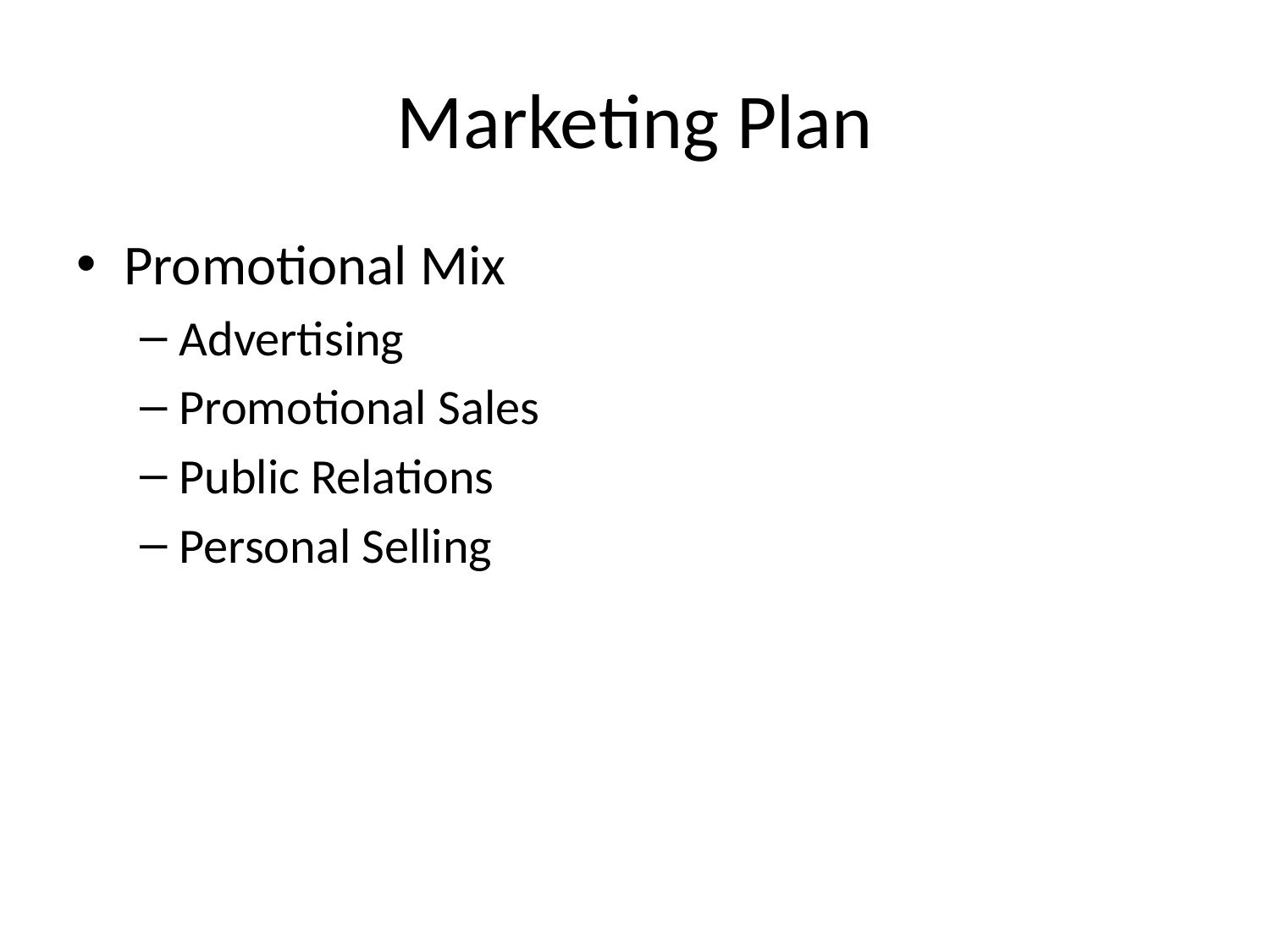

# Marketing Plan
Promotional Mix
Advertising
Promotional Sales
Public Relations
Personal Selling